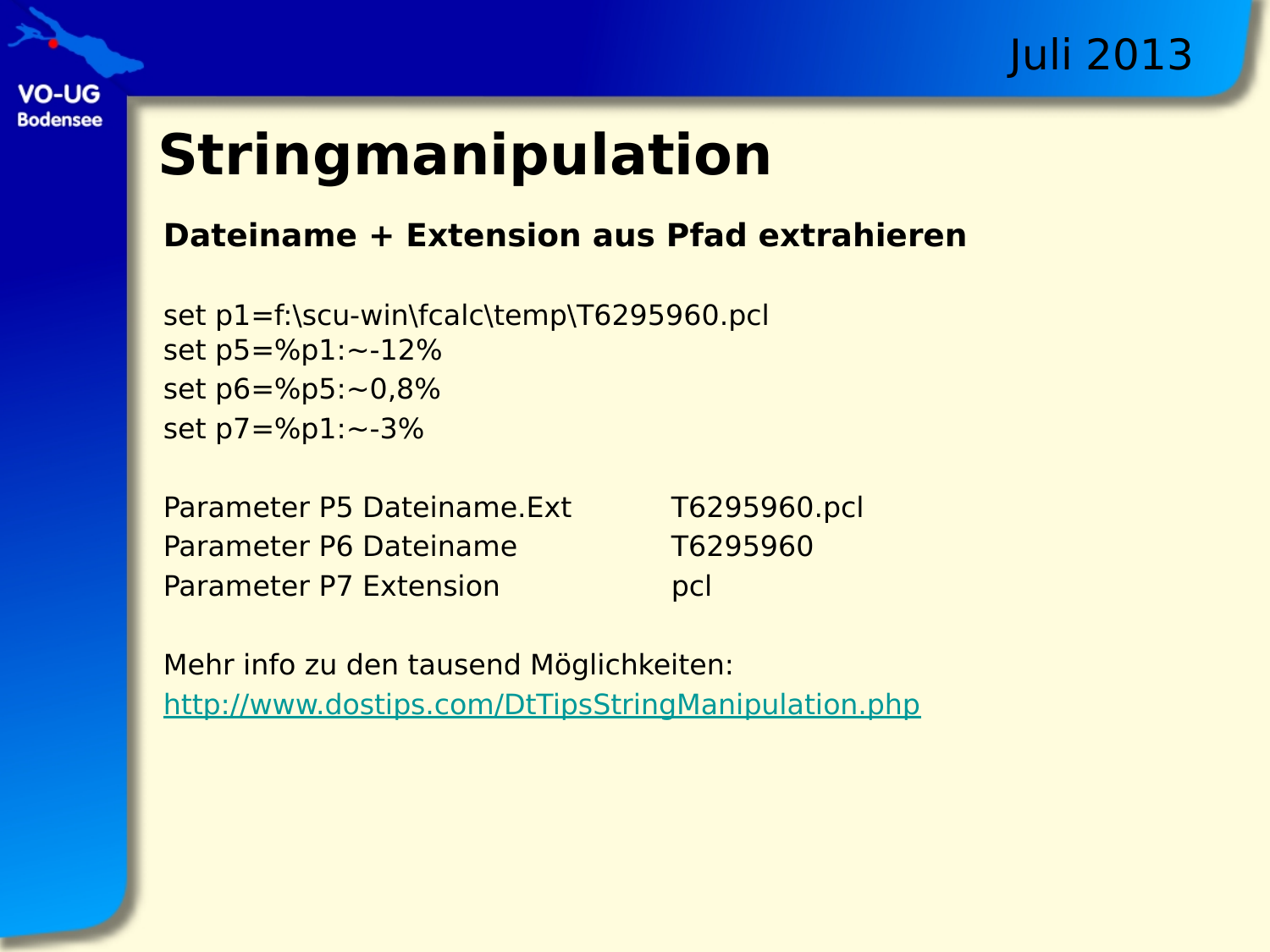

# Stringmanipulation
Dateiname + Extension aus Pfad extrahieren

set p1=f:\scu-win\fcalc\temp\T6295960.pcl
set p5=%p1:~-12%
set p6=%p5:~0,8%
set p7=%p1:~-3%

Parameter P5 Dateiname.Ext 	T6295960.pcl
Parameter P6 Dateiname     	T6295960
Parameter P7 Extension     	pcl

Mehr info zu den tausend Möglichkeiten:
http://www.dostips.com/DtTipsStringManipulation.php